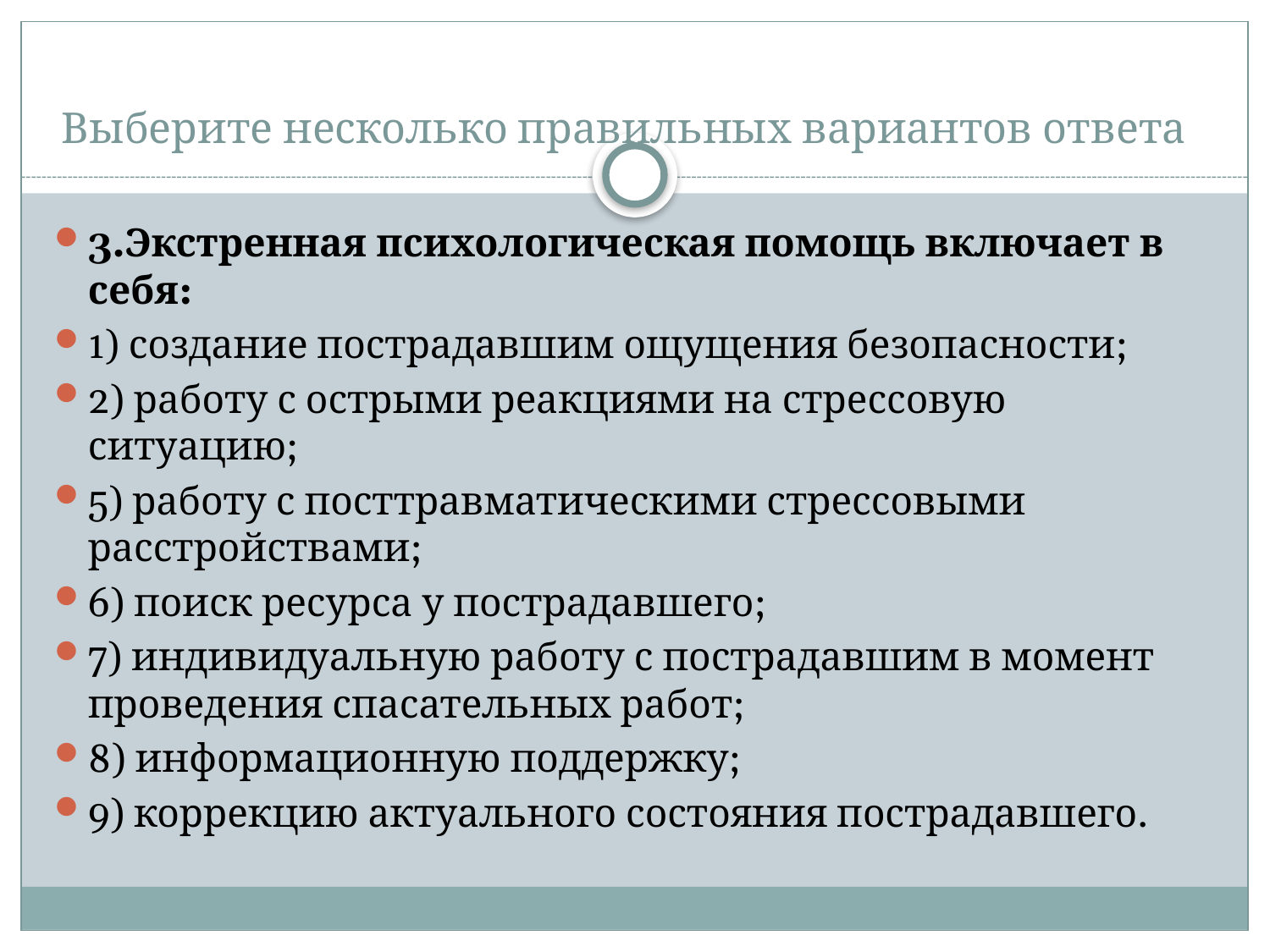

# Выберите несколько правильных вариантов ответа
3.Экстренная психологическая помощь включает в себя:
1) создание пострадавшим ощущения безопасности;
2) работу с острыми реакциями на стрессовую ситуацию;
5) работу с посттравматическими стрессовыми расстройствами;
6) поиск ресурса у пострадавшего;
7) индивидуальную работу с пострадавшим в момент проведения спасательных работ;
8) информационную поддержку;
9) коррекцию актуального состояния пострадавшего.